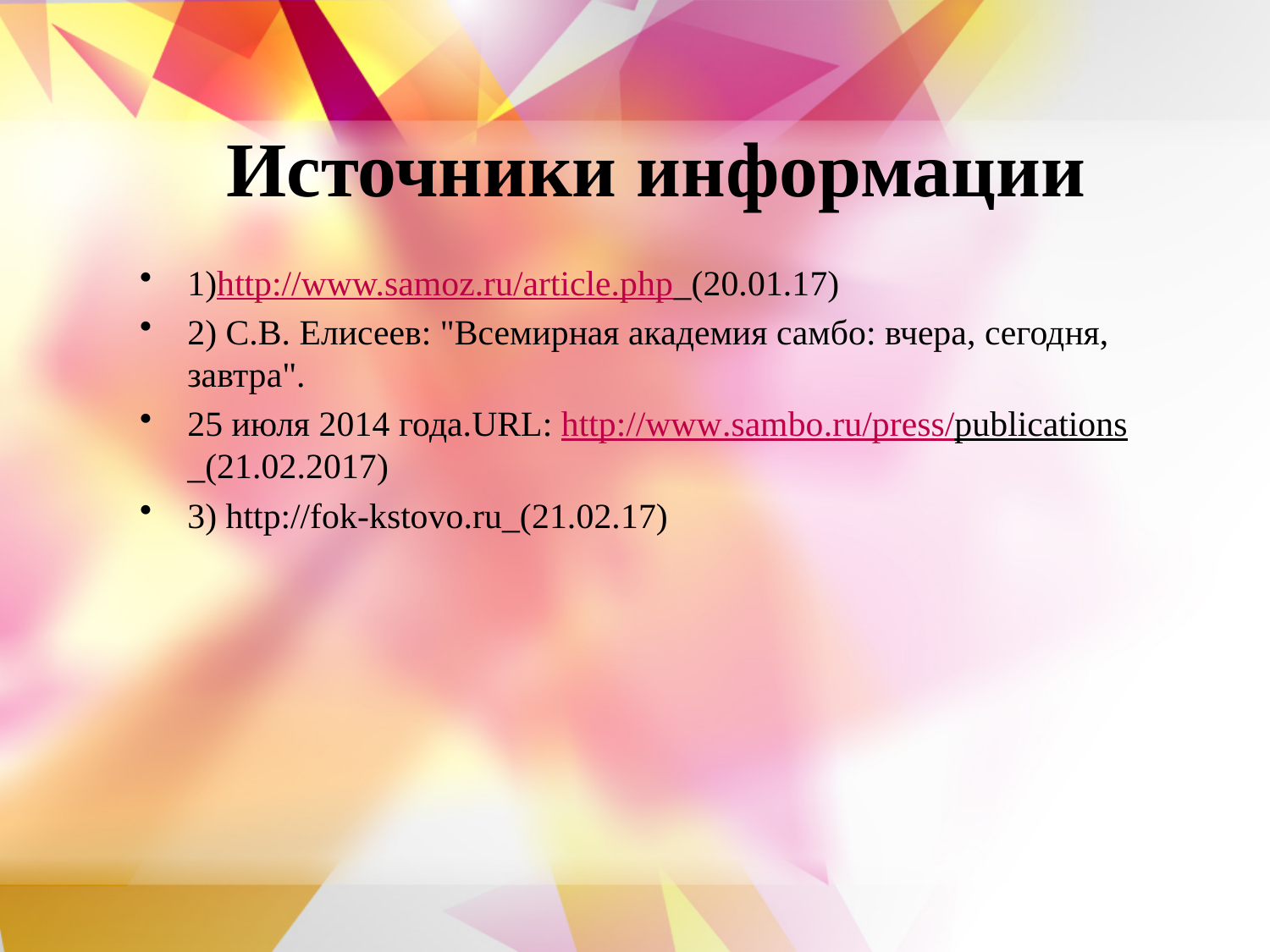

# Источники информации
1)http://www.samoz.ru/article.php_(20.01.17)
2) С.В. Елисеев: "Всемирная академия самбо: вчера, сегодня, завтра".
25 июля 2014 года.URL: http://www.sambo.ru/press/publications_(21.02.2017)
3) http://fok-kstovo.ru_(21.02.17)